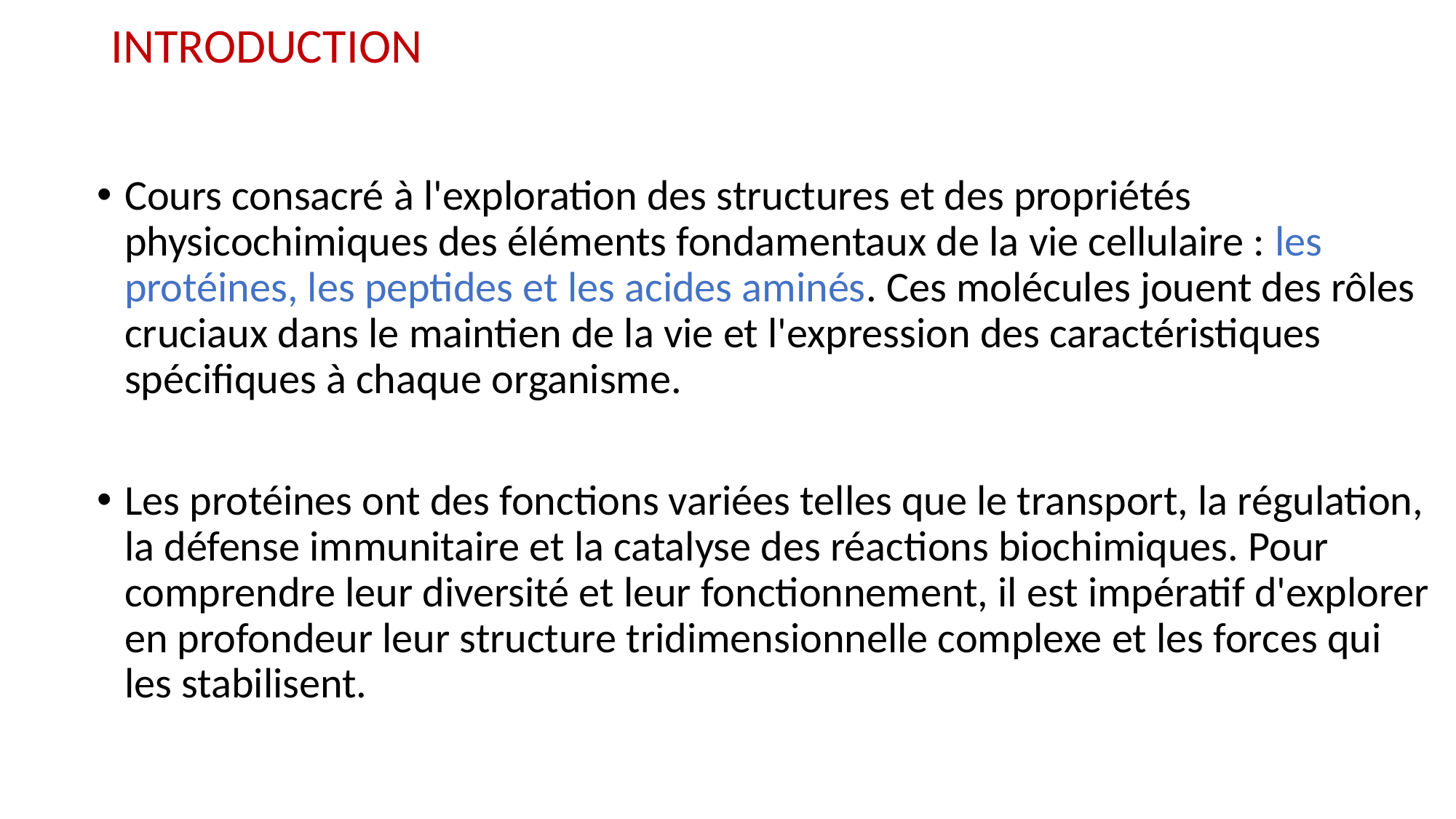

# INTRODUCTION
Cours consacré à l'exploration des structures et des propriétés physicochimiques des éléments fondamentaux de la vie cellulaire : les protéines, les peptides et les acides aminés. Ces molécules jouent des rôles cruciaux dans le maintien de la vie et l'expression des caractéristiques spécifiques à chaque organisme.

Les protéines ont des fonctions variées telles que le transport, la régulation, la défense immunitaire et la catalyse des réactions biochimiques. Pour comprendre leur diversité et leur fonctionnement, il est impératif d'explorer en profondeur leur structure tridimensionnelle complexe et les forces qui les stabilisent.